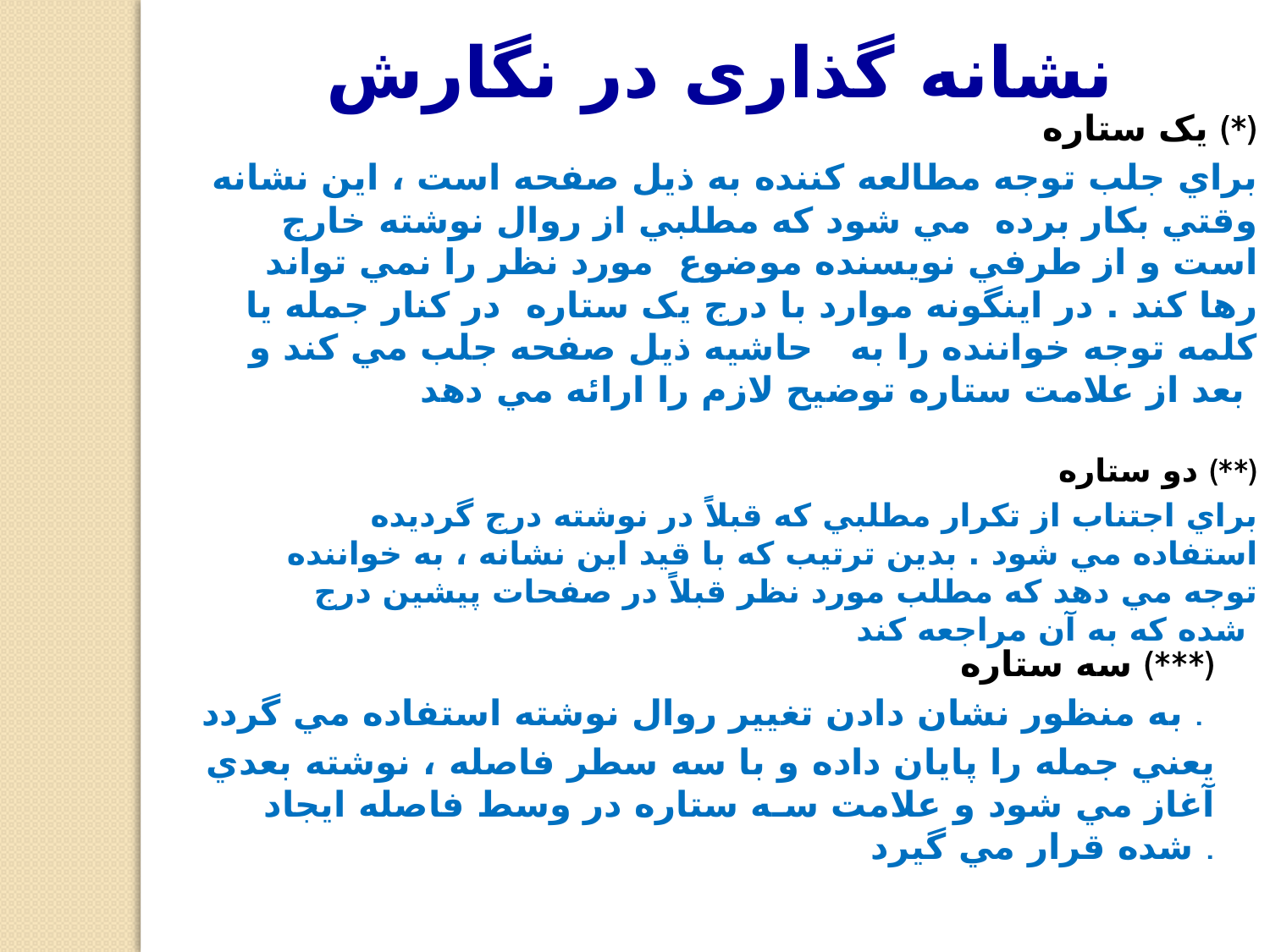

نشانه گذاری در نگارش
 يک ستاره (*)
 براي جلب توجه مطالعه کننده به ذيل صفحه است ، اين نشانه وقتي بکار برده  مي شود که مطلبي از روال نوشته خارج است و از طرفي نويسنده موضوع  مورد نظر را نمي تواند رها کند . در اينگونه موارد با درج يک ستاره  در کنار جمله يا کلمه توجه خواننده را به   حاشيه ذيل صفحه جلب مي کند و   بعد از علامت ستاره توضيح لازم را ارائه مي دهد
دو ستاره (**)
         براي اجتناب از تکرار مطلبي که قبلاً در نوشته درج گرديده استفاده مي شود . بدين ترتيب که با قيد اين نشانه ، به خواننده توجه مي دهد که مطلب مورد نظر قبلاً در صفحات پيشين درج شده که به آن مراجعه کند
سه ستاره (***)
به منظور نشان دادن تغيير روال نوشته استفاده مي گردد .
  يعني جمله را پايان داده و با سه سطر فاصله ، نوشته بعدي آغاز مي شود و علامت سـه ستاره در وسط فاصله ايجاد شده قرار مي گيرد .